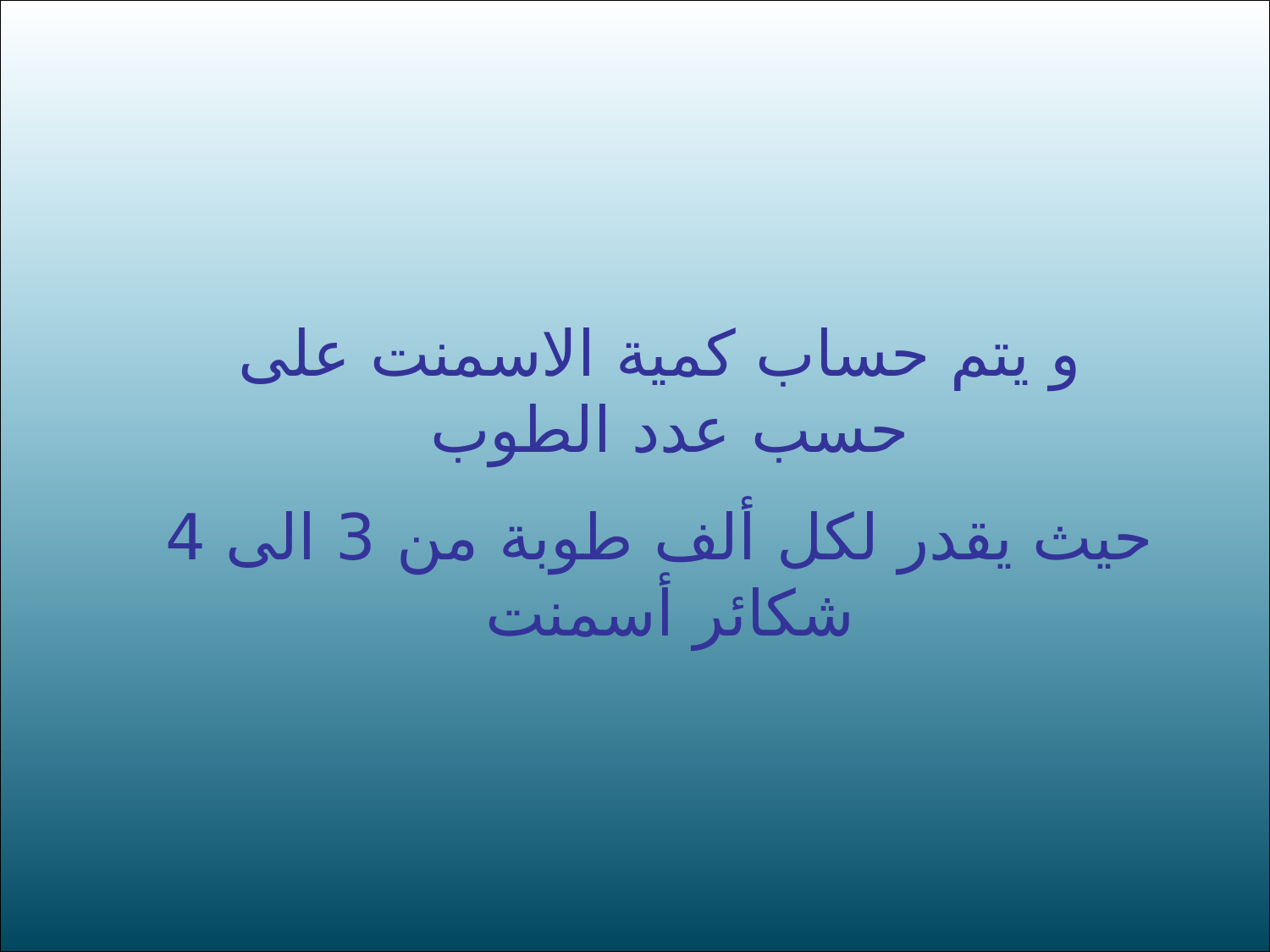

و يتم حساب كمية الاسمنت على حسب عدد الطوب
حيث يقدر لكل ألف طوبة من 3 الى 4 شكائر أسمنت